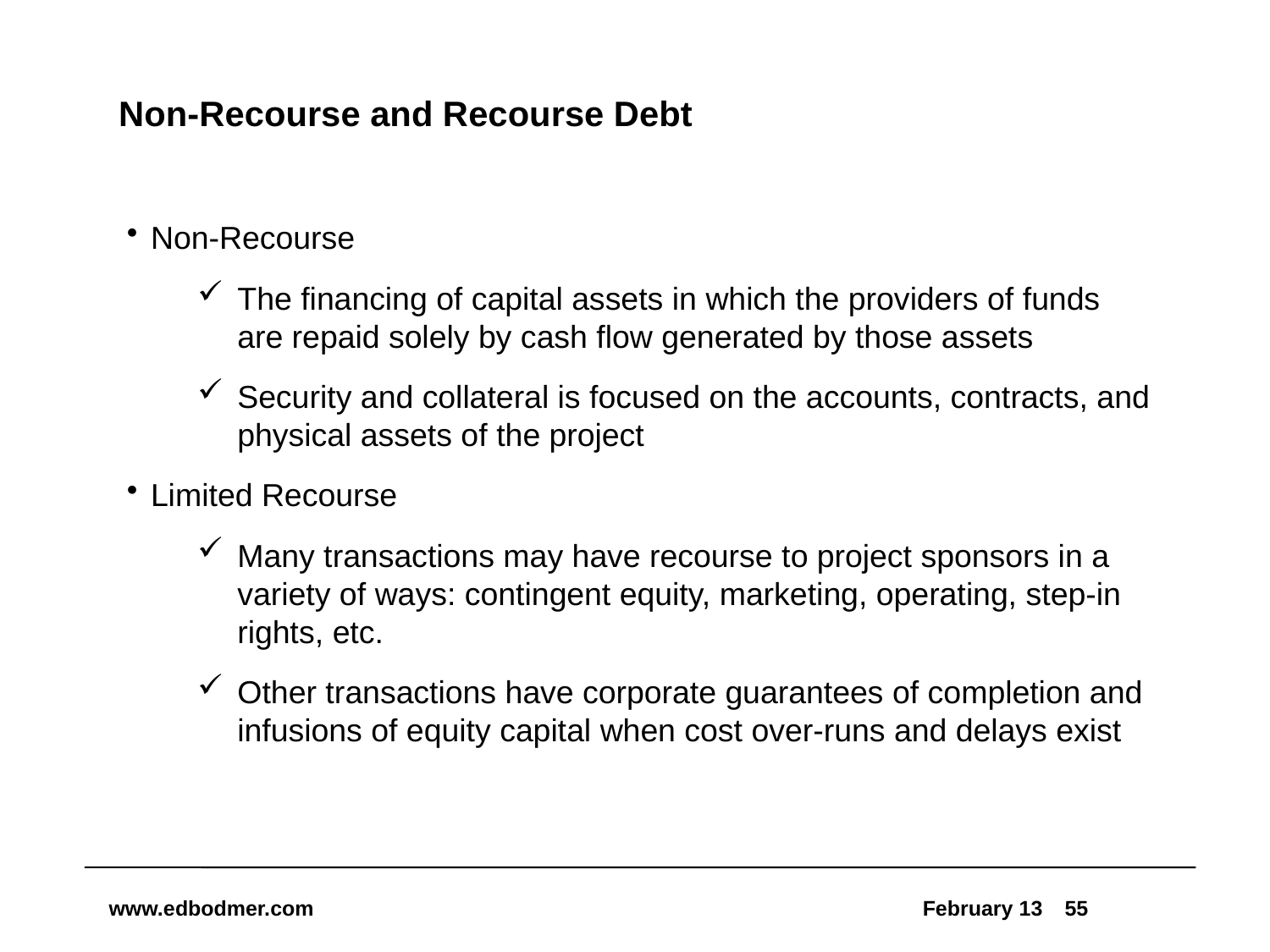

# Non-Recourse and Recourse Debt
Non-Recourse
The financing of capital assets in which the providers of funds are repaid solely by cash flow generated by those assets
Security and collateral is focused on the accounts, contracts, and physical assets of the project
Limited Recourse
Many transactions may have recourse to project sponsors in a variety of ways: contingent equity, marketing, operating, step-in rights, etc.
Other transactions have corporate guarantees of completion and infusions of equity capital when cost over-runs and delays exist